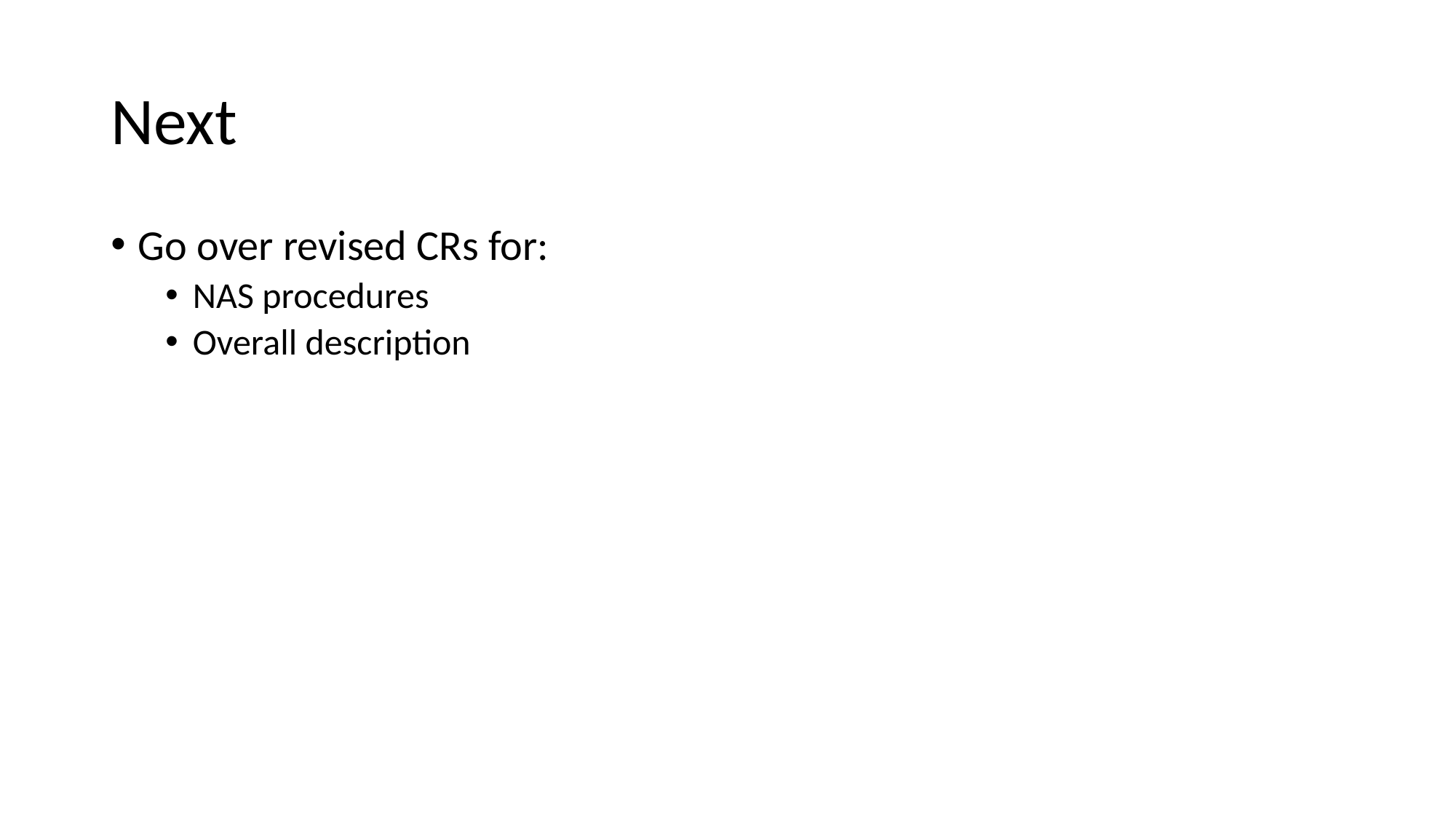

# Next
Go over revised CRs for:
NAS procedures
Overall description